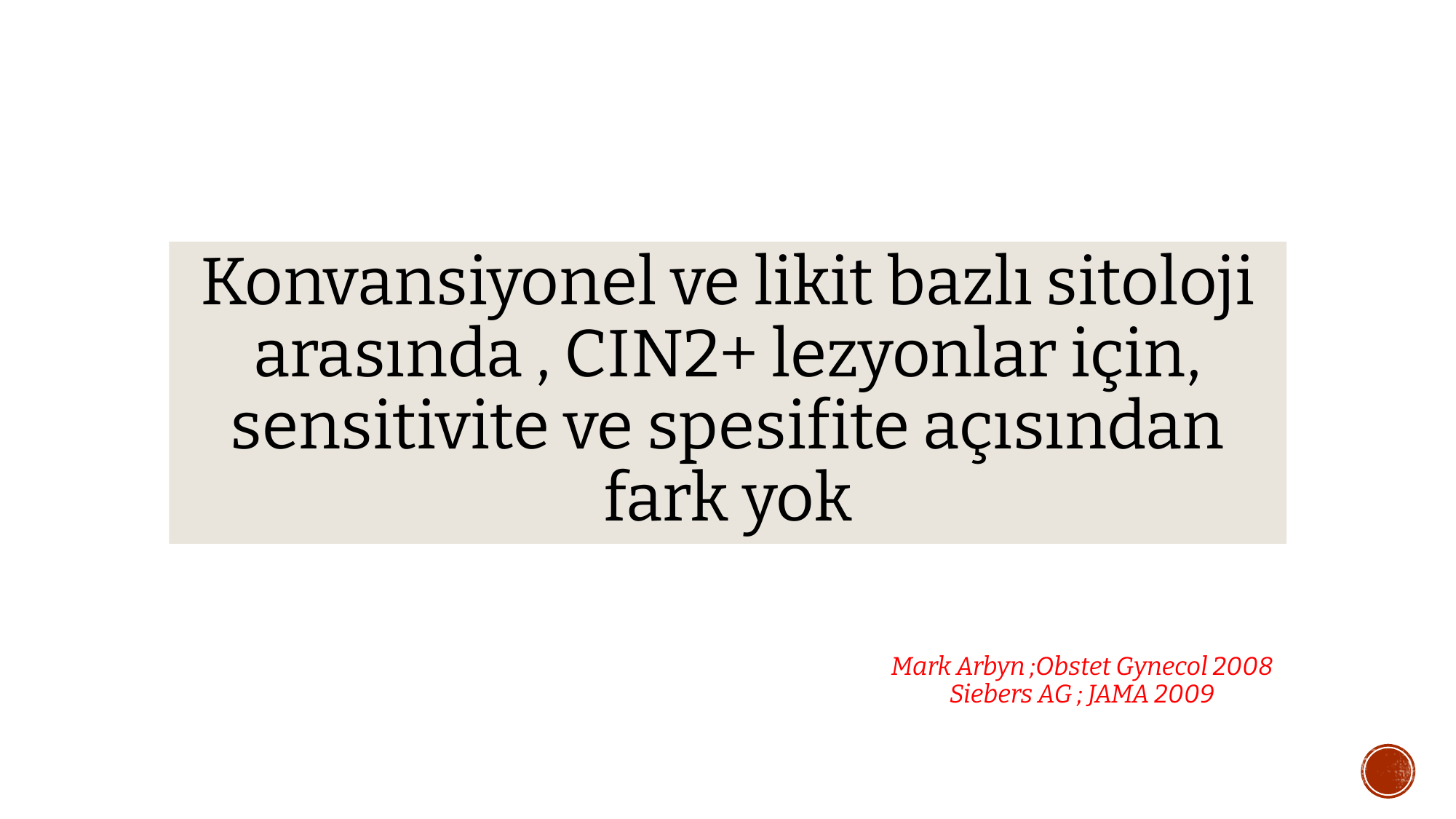

Konvansiyonel ve likit bazlı sitoloji arasında , CIN2+ lezyonlar için, sensitivite ve spesifite açısından fark yok
Mark Arbyn ;Obstet Gynecol 2008
Siebers AG ; JAMA 2009